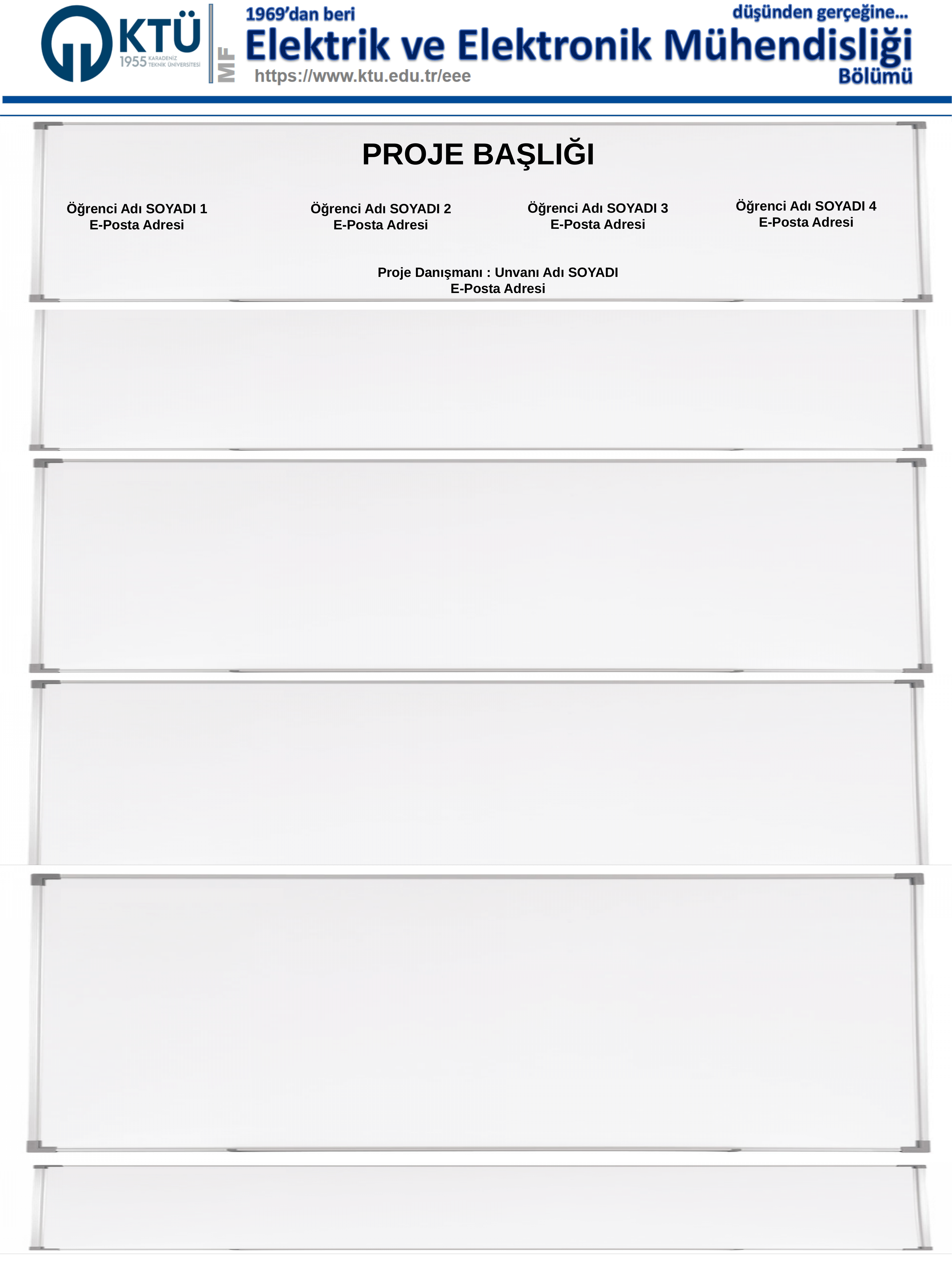

PROJE BAŞLIĞI
Öğrenci Adı SOYADI 4
E-Posta Adresi
Öğrenci Adı SOYADI 3
E-Posta Adresi
Öğrenci Adı SOYADI 1
E-Posta Adresi
Öğrenci Adı SOYADI 2
E-Posta Adresi
Proje Danışmanı : Unvanı Adı SOYADI
E-Posta Adresi